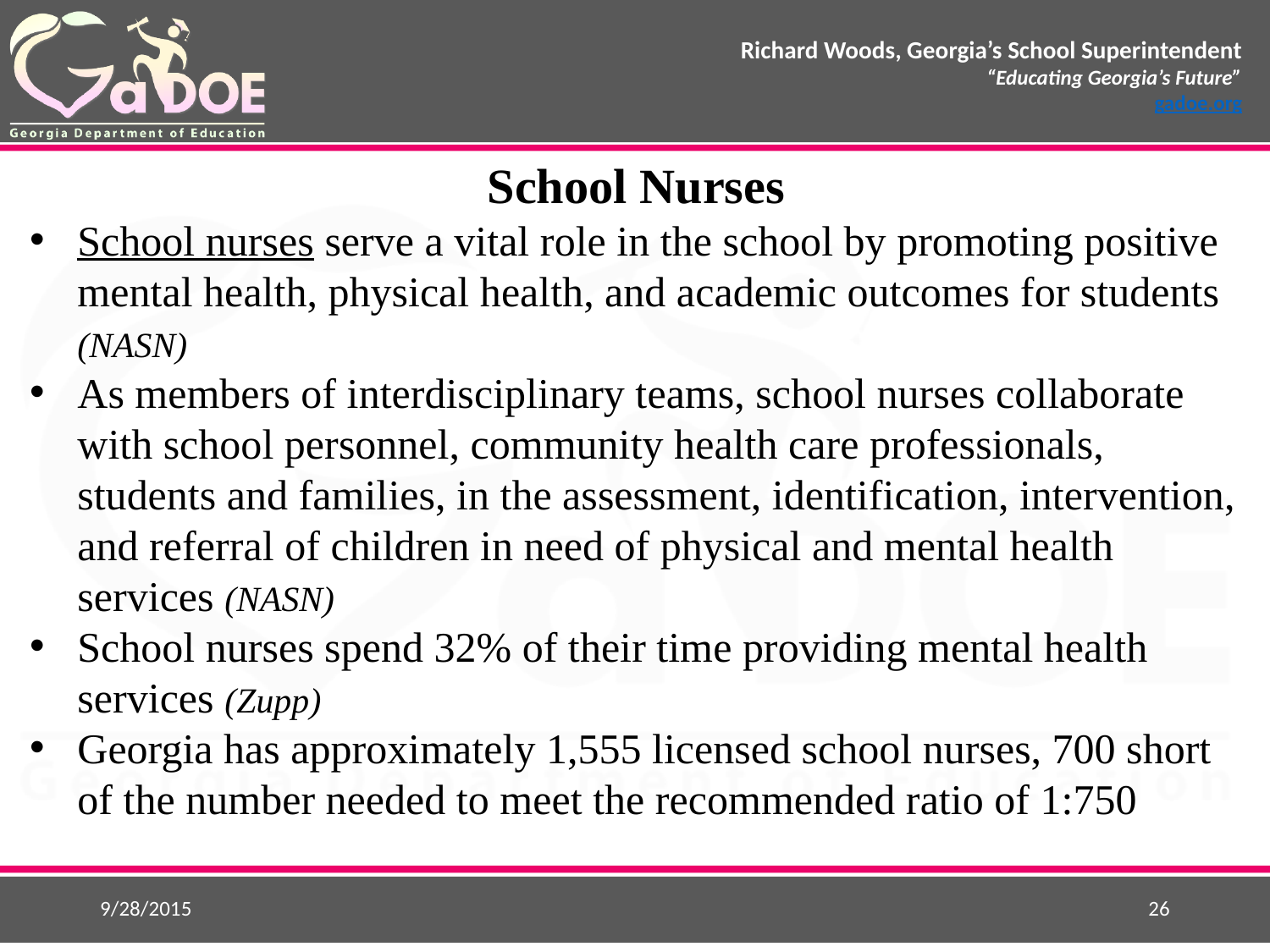

School Nurses
School nurses serve a vital role in the school by promoting positive mental health, physical health, and academic outcomes for students (NASN)
As members of interdisciplinary teams, school nurses collaborate with school personnel, community health care professionals, students and families, in the assessment, identification, intervention, and referral of children in need of physical and mental health services (NASN)
School nurses spend 32% of their time providing mental health services (Zupp)
Georgia has approximately 1,555 licensed school nurses, 700 short of the number needed to meet the recommended ratio of 1:750
9/28/2015
26